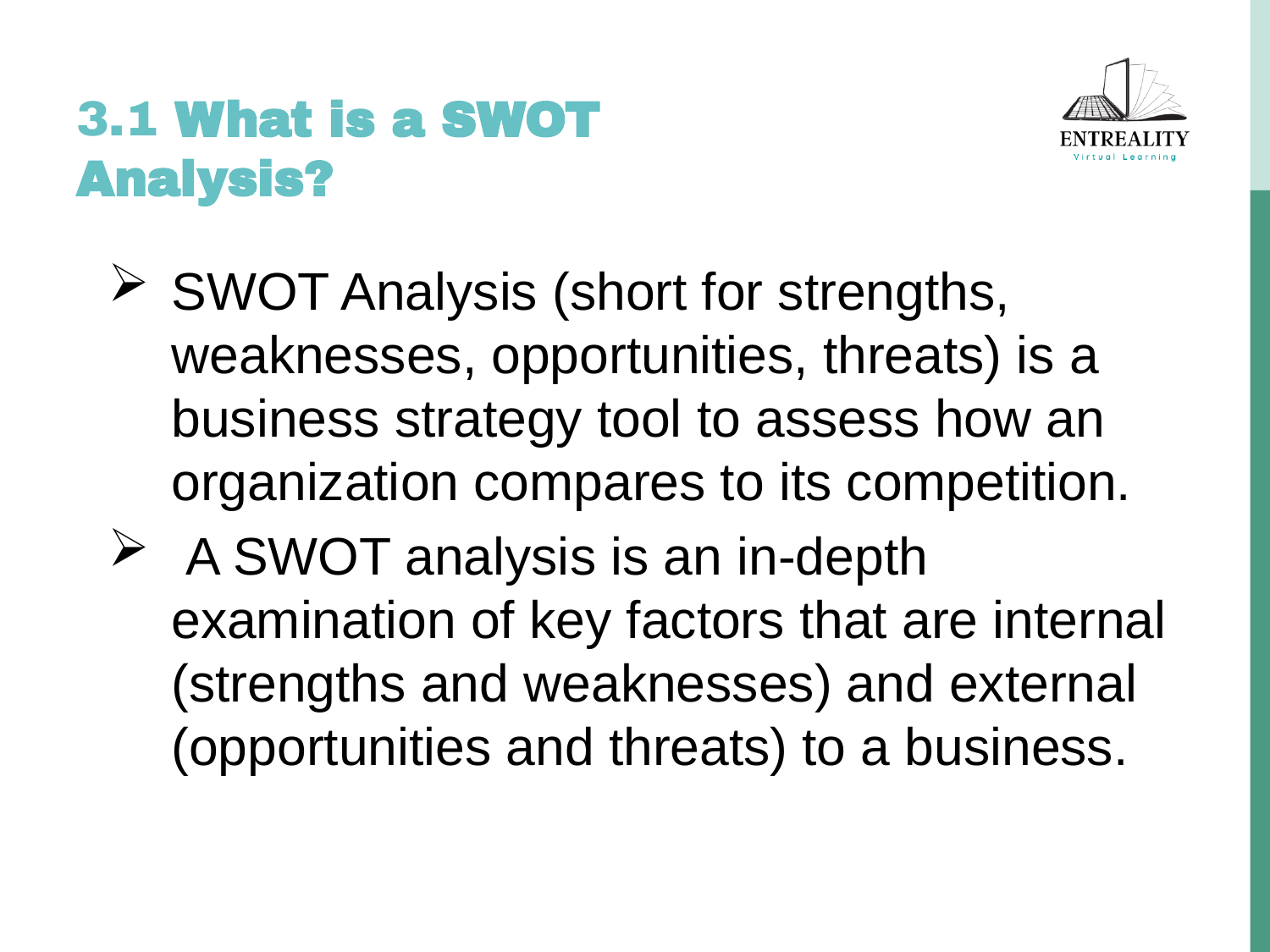

# 3.1 What is a SWOT Analysis?
SWOT Analysis (short for strengths, weaknesses, opportunities, threats) is a business strategy tool to assess how an organization compares to its competition.
 A SWOT analysis is an in-depth examination of key factors that are internal (strengths and weaknesses) and external (opportunities and threats) to a business.